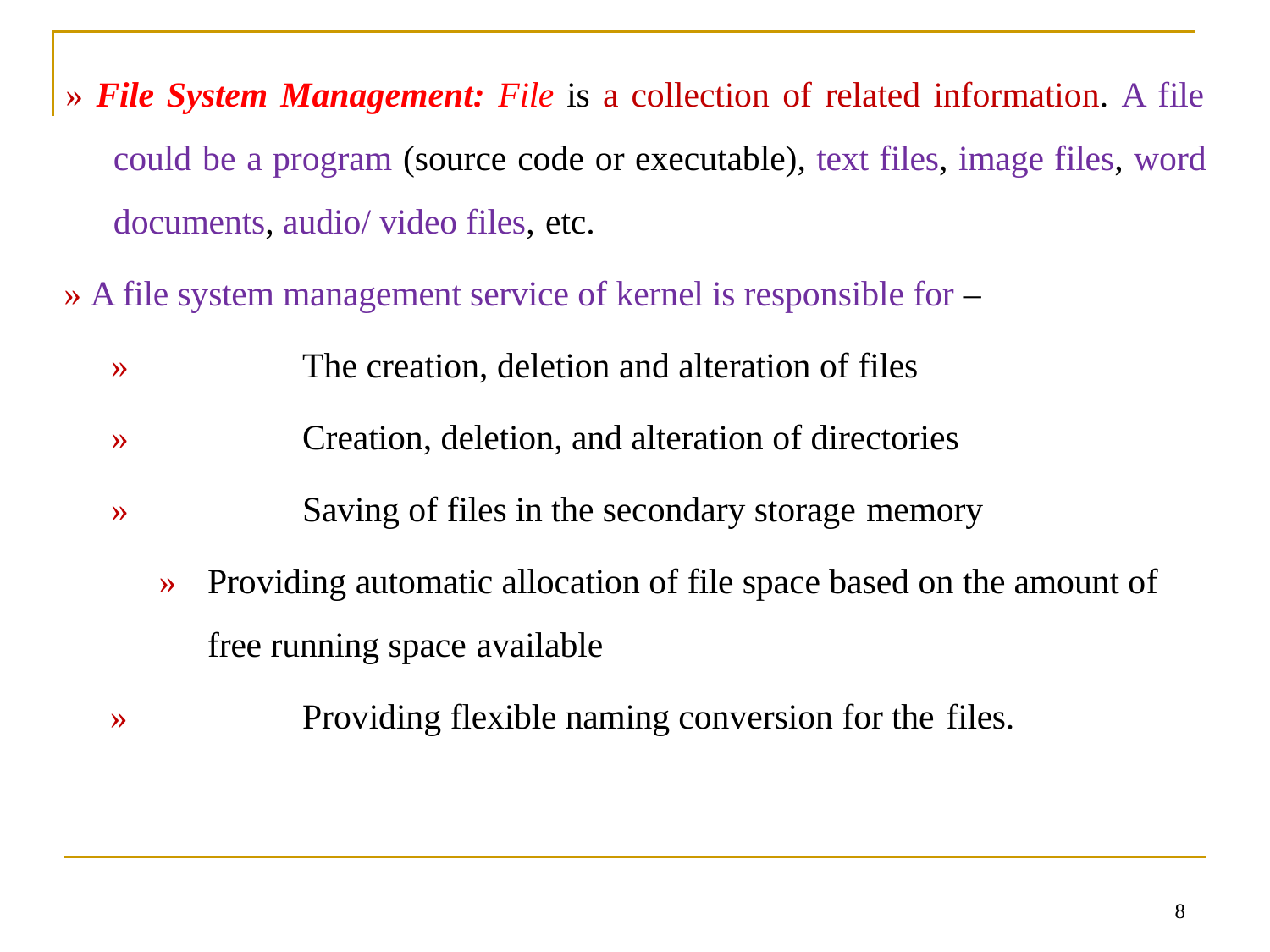

» File System Management: File is a collection of related information. A file  could be a program (source code or executable), text files, image files, word  documents, audio/ video files, etc.
» A file system management service of kernel is responsible for –
»	The creation, deletion and alteration of files
»	Creation, deletion, and alteration of directories
»	Saving of files in the secondary storage memory
»	Providing automatic allocation of file space based on the amount of  free running space available
»	Providing flexible naming conversion for the files.
8